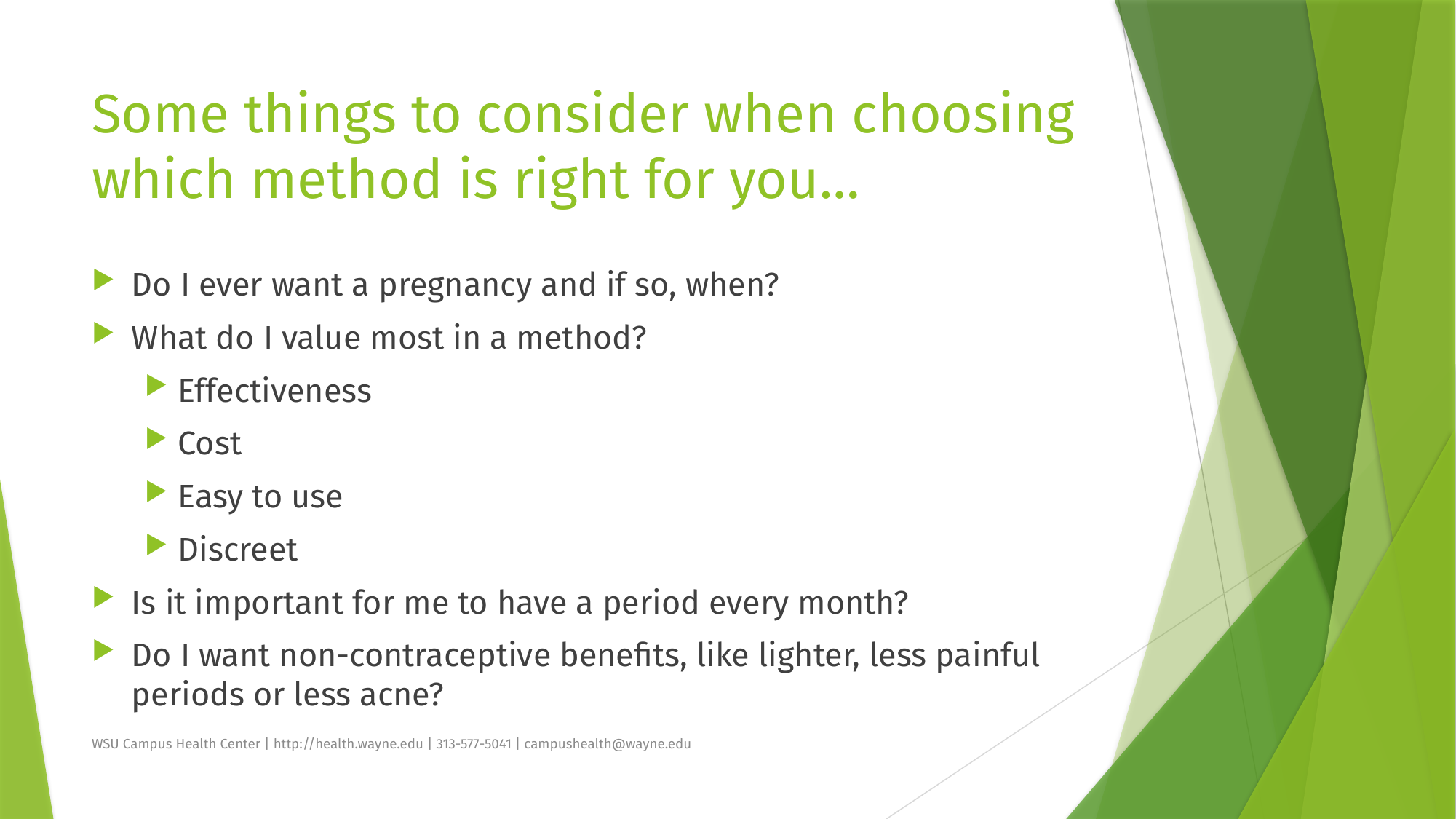

# Some things to consider when choosing which method is right for you…
Do I ever want a pregnancy and if so, when?
What do I value most in a method?
Effectiveness
Cost
Easy to use
Discreet
Is it important for me to have a period every month?
Do I want non-contraceptive benefits, like lighter, less painful periods or less acne?

WSU Campus Health Center | http://health.wayne.edu | 313-577-5041 | campushealth@wayne.edu